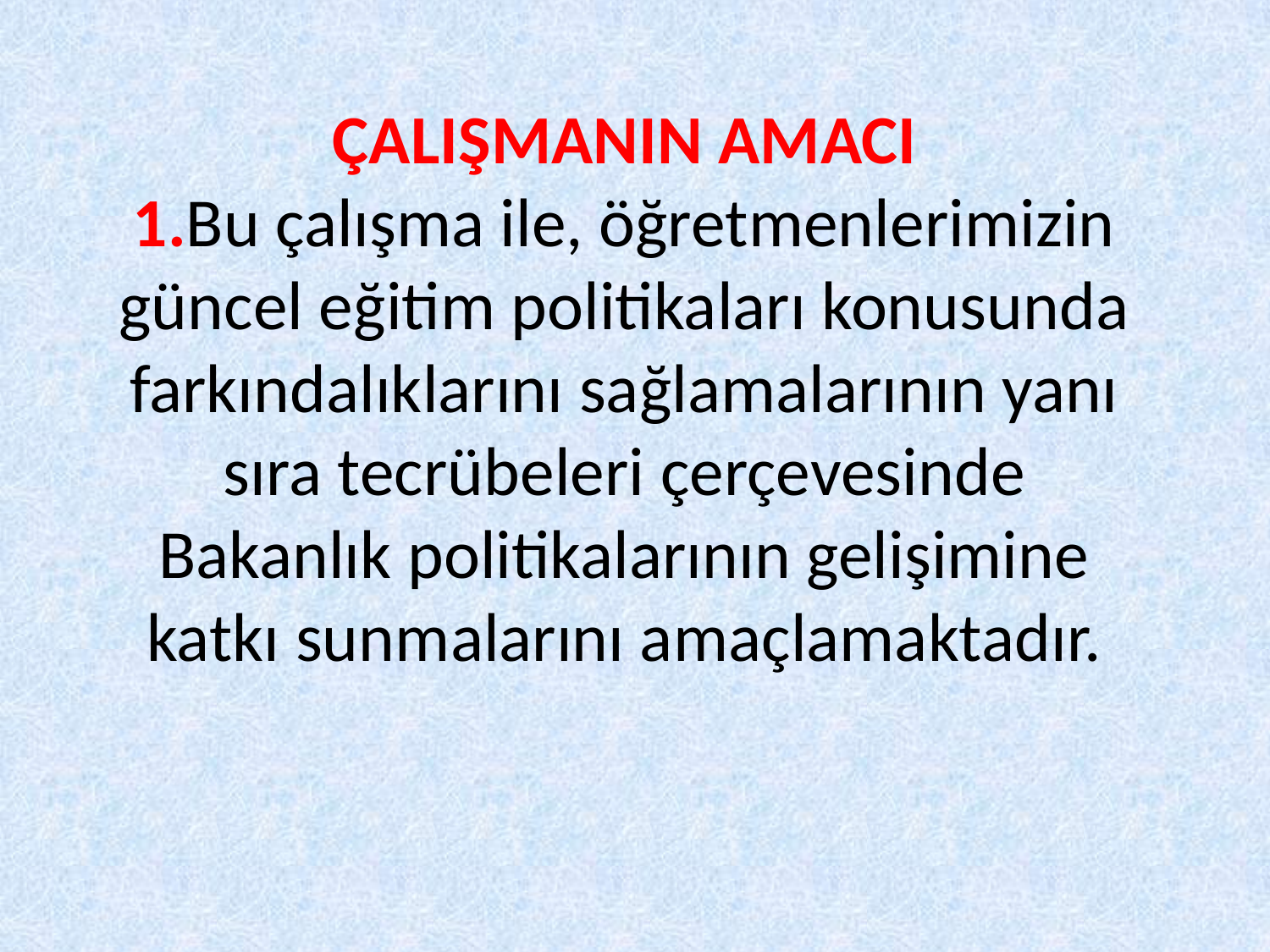

# ÇALIŞMANIN AMACI 1.Bu çalışma ile, öğretmenlerimizin güncel eğitim politikaları konusunda farkındalıklarını sağlamalarının yanı sıra tecrübeleri çerçevesinde Bakanlık politikalarının gelişimine katkı sunmalarını amaçlamaktadır.